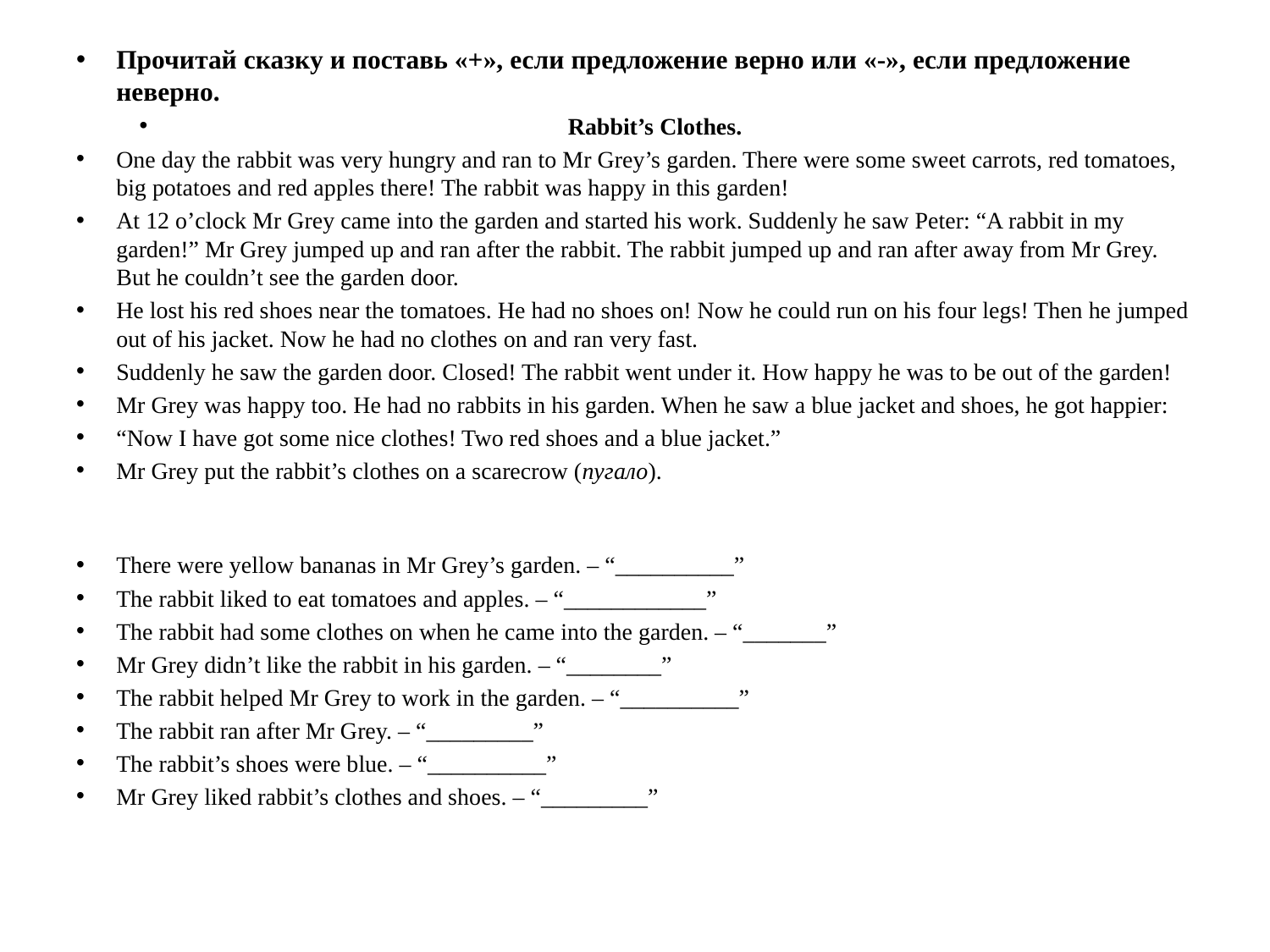

Прочитай сказку и поставь «+», если предложение верно или «-», если предложение неверно.
Rabbit’s Clothes.
One day the rabbit was very hungry and ran to Mr Grey’s garden. There were some sweet carrots, red tomatoes, big potatoes and red apples there! The rabbit was happy in this garden!
At 12 o’clock Mr Grey came into the garden and started his work. Suddenly he saw Peter: “A rabbit in my garden!” Mr Grey jumped up and ran after the rabbit. The rabbit jumped up and ran after away from Mr Grey. But he couldn’t see the garden door.
He lost his red shoes near the tomatoes. He had no shoes on! Now he could run on his four legs! Then he jumped out of his jacket. Now he had no clothes on and ran very fast.
Suddenly he saw the garden door. Closed! The rabbit went under it. How happy he was to be out of the garden!
Mr Grey was happy too. He had no rabbits in his garden. When he saw a blue jacket and shoes, he got happier:
“Now I have got some nice clothes! Two red shoes and a blue jacket.”
Mr Grey put the rabbit’s clothes on a scarecrow (пугало).

There were yellow bananas in Mr Grey’s garden. – “__________”
The rabbit liked to eat tomatoes and apples. – “____________”
The rabbit had some clothes on when he came into the garden. – “_______”
Mr Grey didn’t like the rabbit in his garden. – “________”
The rabbit helped Mr Grey to work in the garden. – “__________”
The rabbit ran after Mr Grey. – “_________”
The rabbit’s shoes were blue. – “__________”
Mr Grey liked rabbit’s clothes and shoes. – “_________”